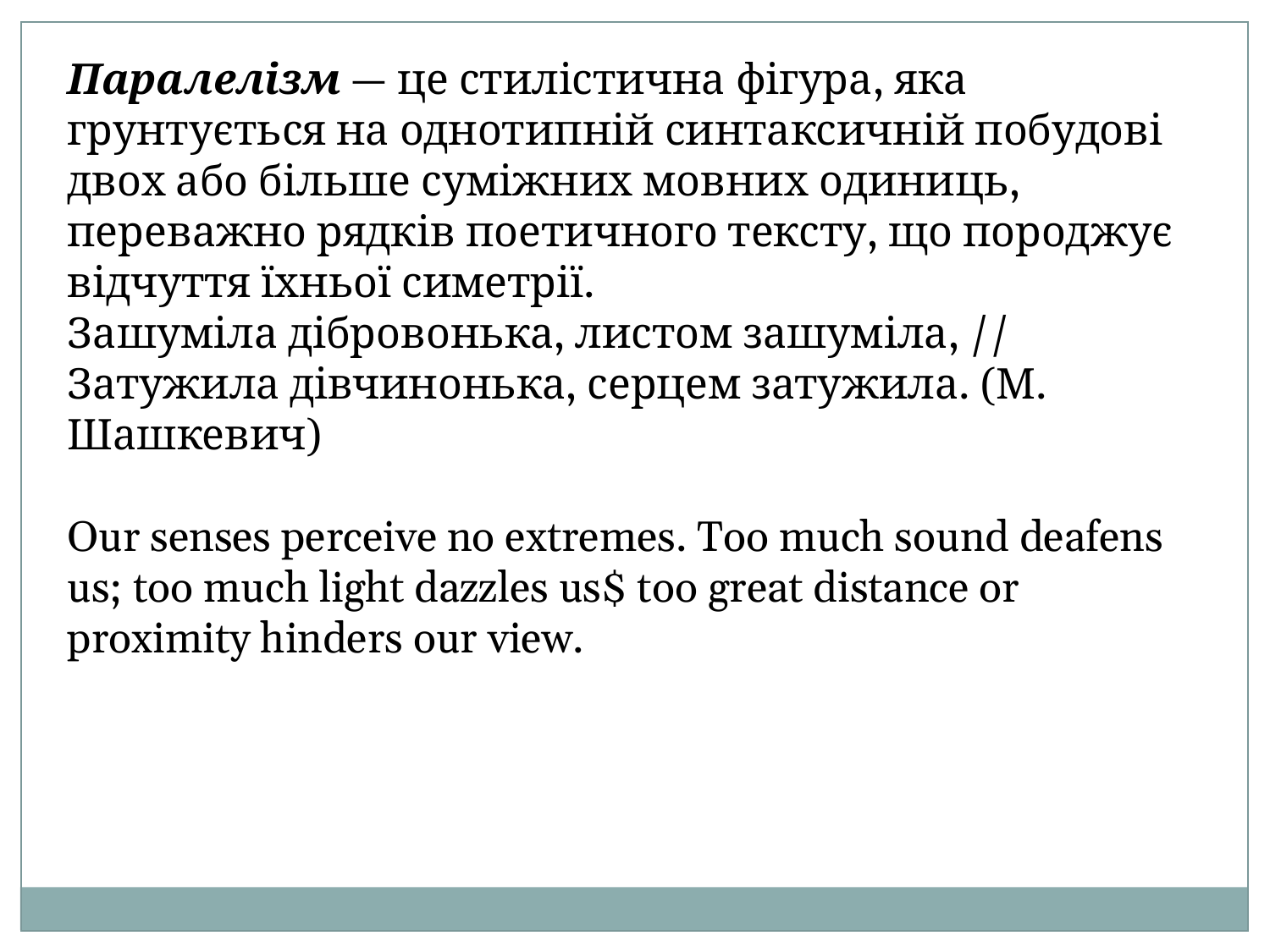

Паралелізм — це стилістична фігура, яка грунтується на однотипній синтаксичній побудові двох або більше суміжних мовних одиниць, переважно рядків поетичного тексту, що породжує відчуття їхньої симетрії.
Зашуміла дібровонька, листом зашуміла, // Затужила дівчинонька, серцем затужила. (М. Шашкевич)

Our senses perceive no extremes. Too much sound deafens us; too much light dazzles us$ too great distance or proximity hinders our view.